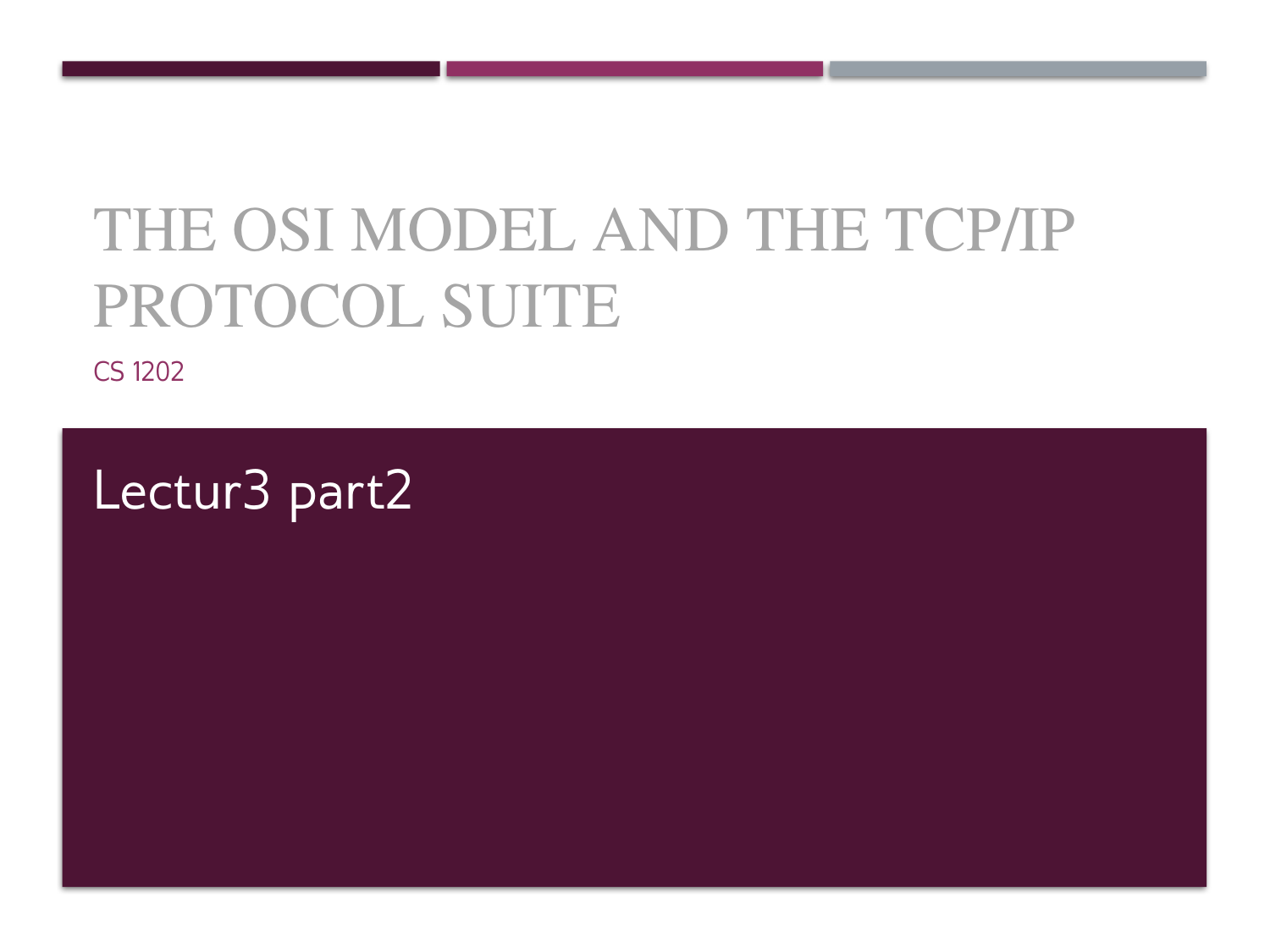

# The OSI Model and the TCP/IP Protocol Suite
CS 1202
Lectur3 part2